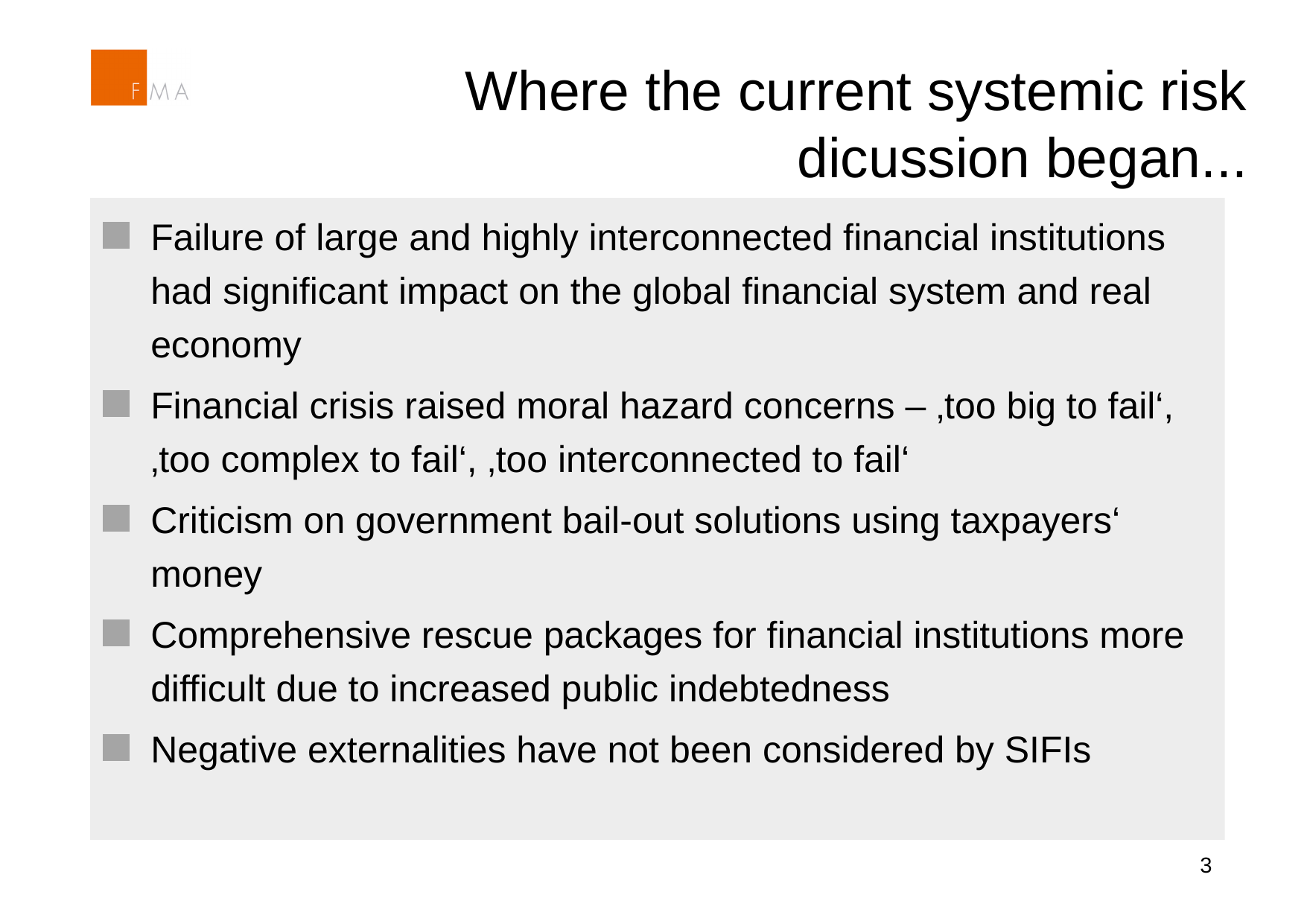

# Where the current systemic risk dicussion began...
Failure of large and highly interconnected financial institutions had significant impact on the global financial system and real economy
Financial crisis raised moral hazard concerns – ‚too big to fail‘, ‚too complex to fail‘, ‚too interconnected to fail‘
Criticism on government bail-out solutions using taxpayers‘ money
Comprehensive rescue packages for financial institutions more difficult due to increased public indebtedness
Negative externalities have not been considered by SIFIs

3